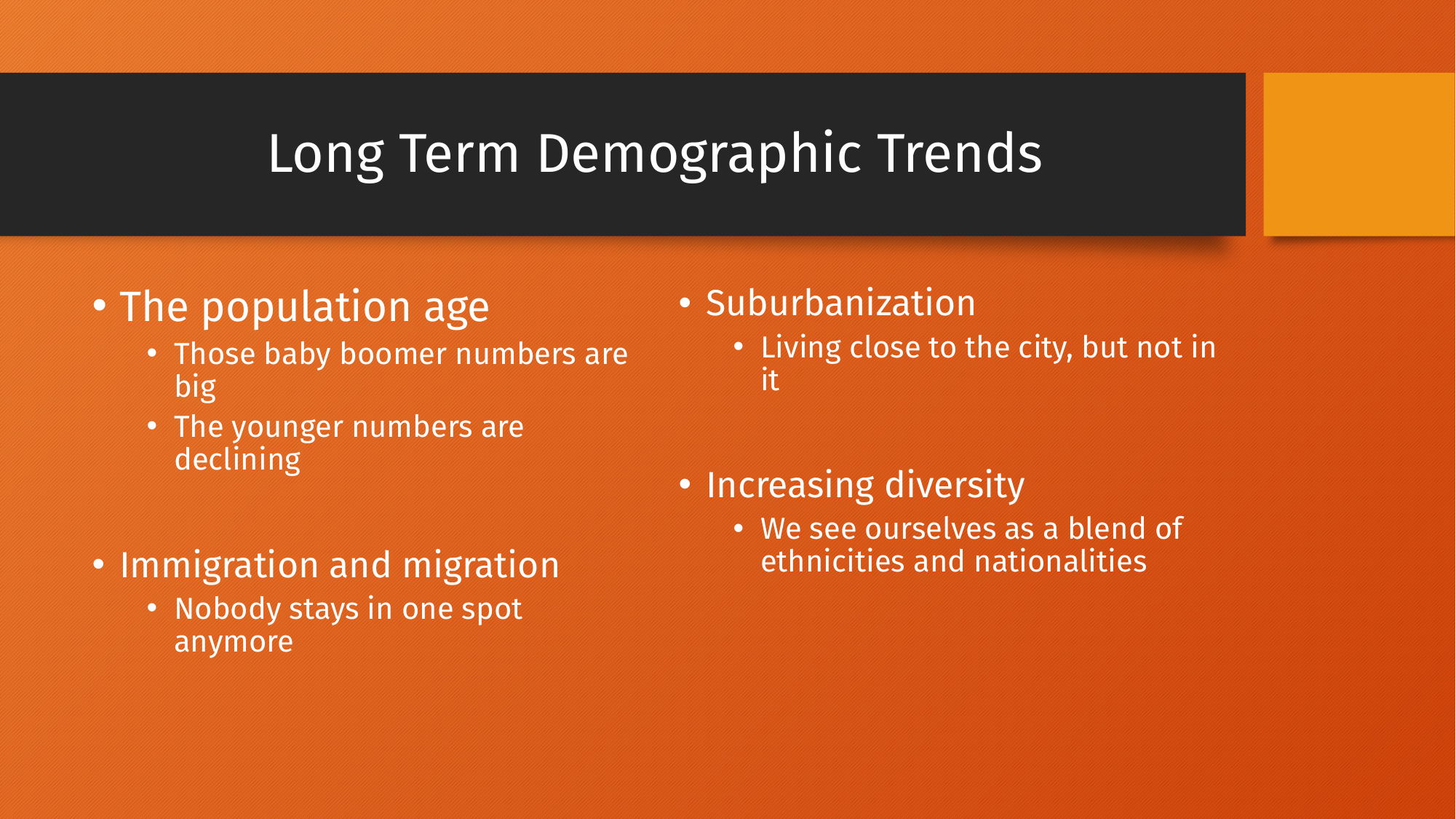

# Long Term Demographic Trends
The population age
Those baby boomer numbers are big
The younger numbers are declining

Immigration and migration
Nobody stays in one spot anymore

Suburbanization
Living close to the city, but not in it

Increasing diversity
We see ourselves as a blend of ethnicities and nationalities